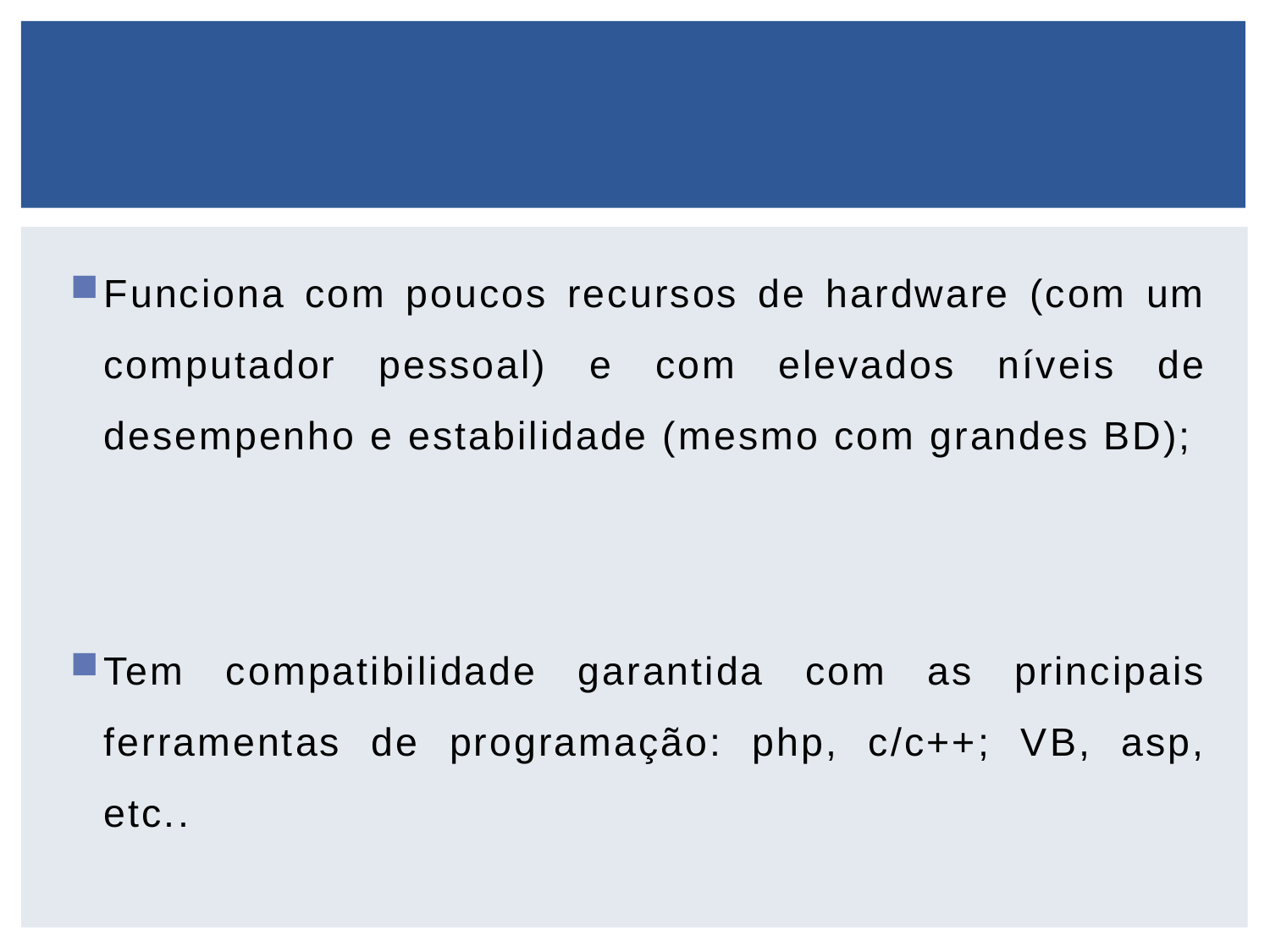

#
Funciona com poucos recursos de hardware (com um computador pessoal) e com elevados níveis de desempenho e estabilidade (mesmo com grandes BD);

Tem compatibilidade garantida com as principais ferramentas de programação: php, c/c++; VB, asp, etc..